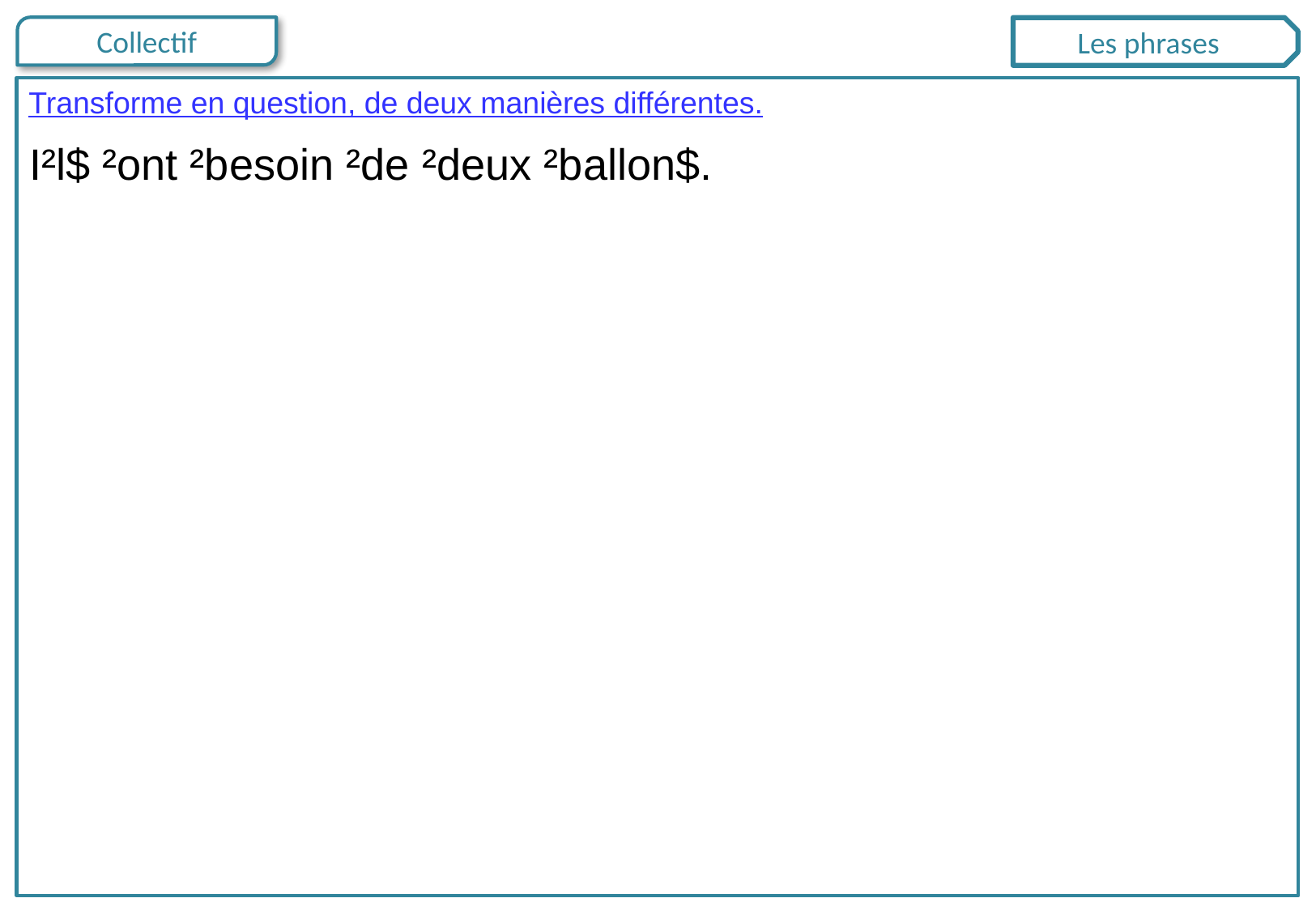

Les phrases
Transforme en question, de deux manières différentes.
I²l$ ²ont ²besoin ²de ²deux ²ballon$.